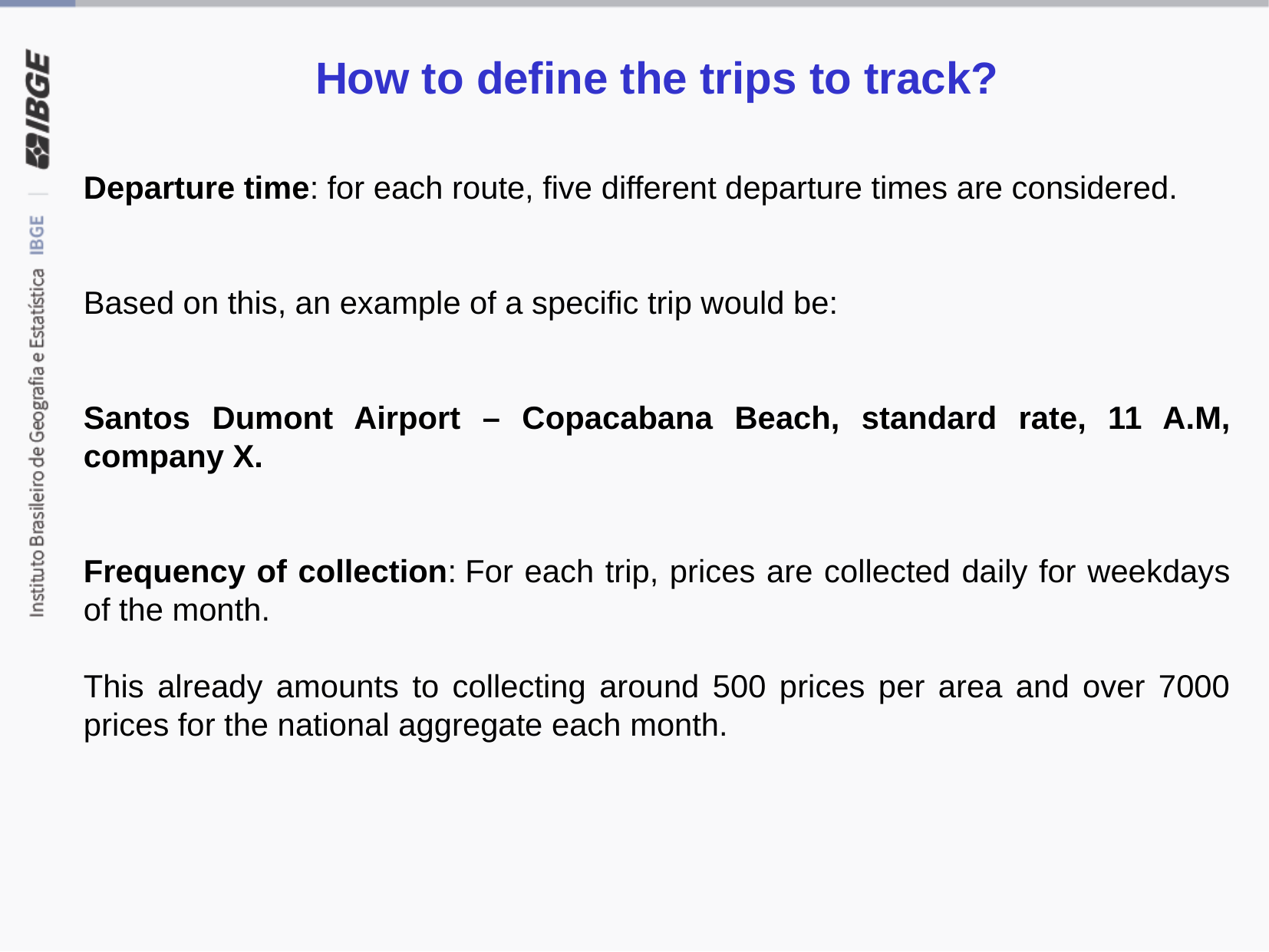

How to define the trips to track?
Departure time: for each route, five different departure times are considered.

Based on this, an example of a specific trip would be:

Santos Dumont Airport – Copacabana Beach, standard rate, 11 A.M, company X.

Frequency of collection: For each trip, prices are collected daily for weekdays of the month.

This already amounts to collecting around 500 prices per area and over 7000 prices for the national aggregate each month.